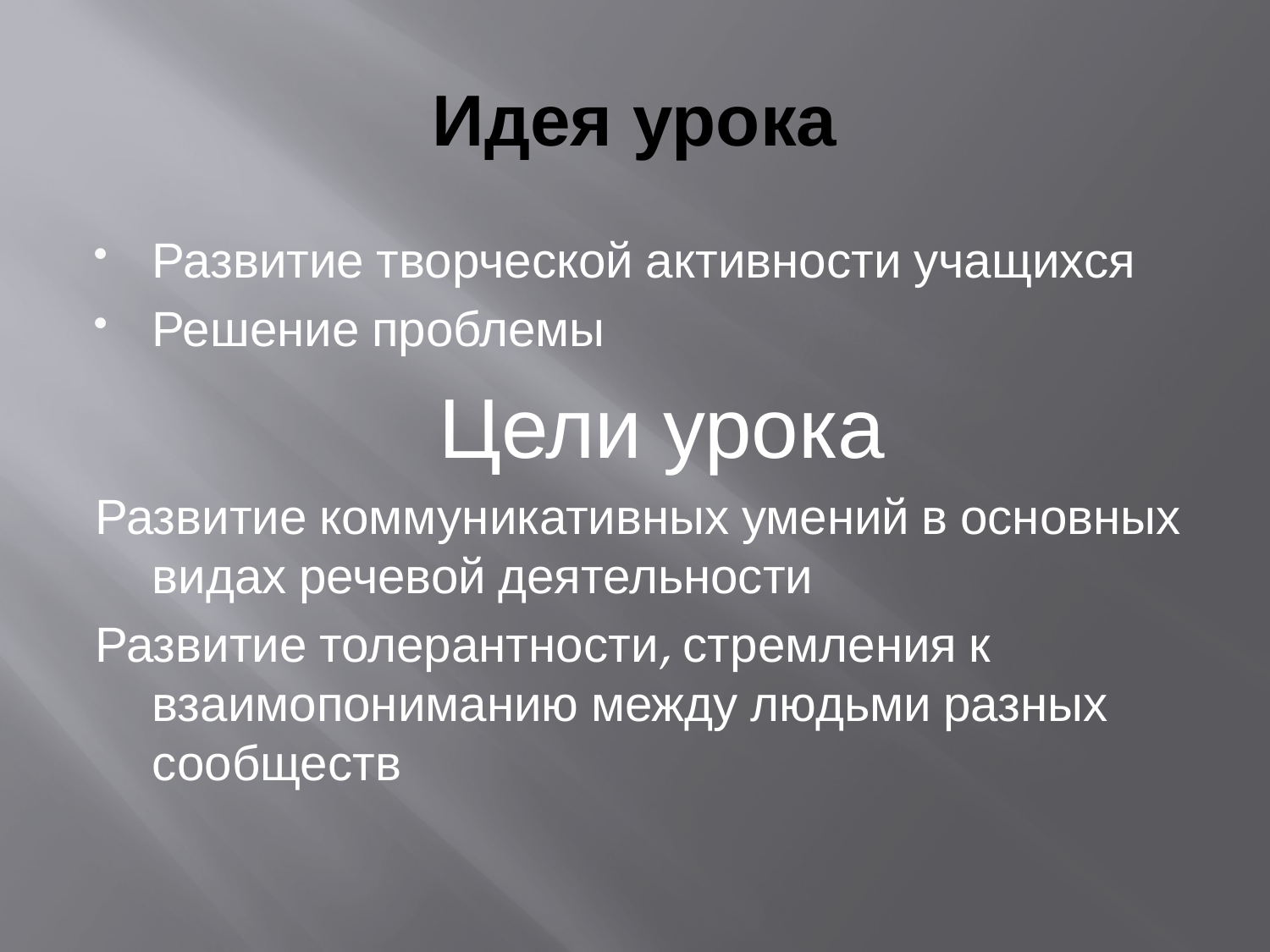

# Идея урока
Развитие творческой активности учащихся
Решение проблемы
                            Цели урока
Развитие коммуникативных умений в основных видах речевой деятельности
Развитие толерантности, стремления к взаимопониманию между людьми разных сообществ